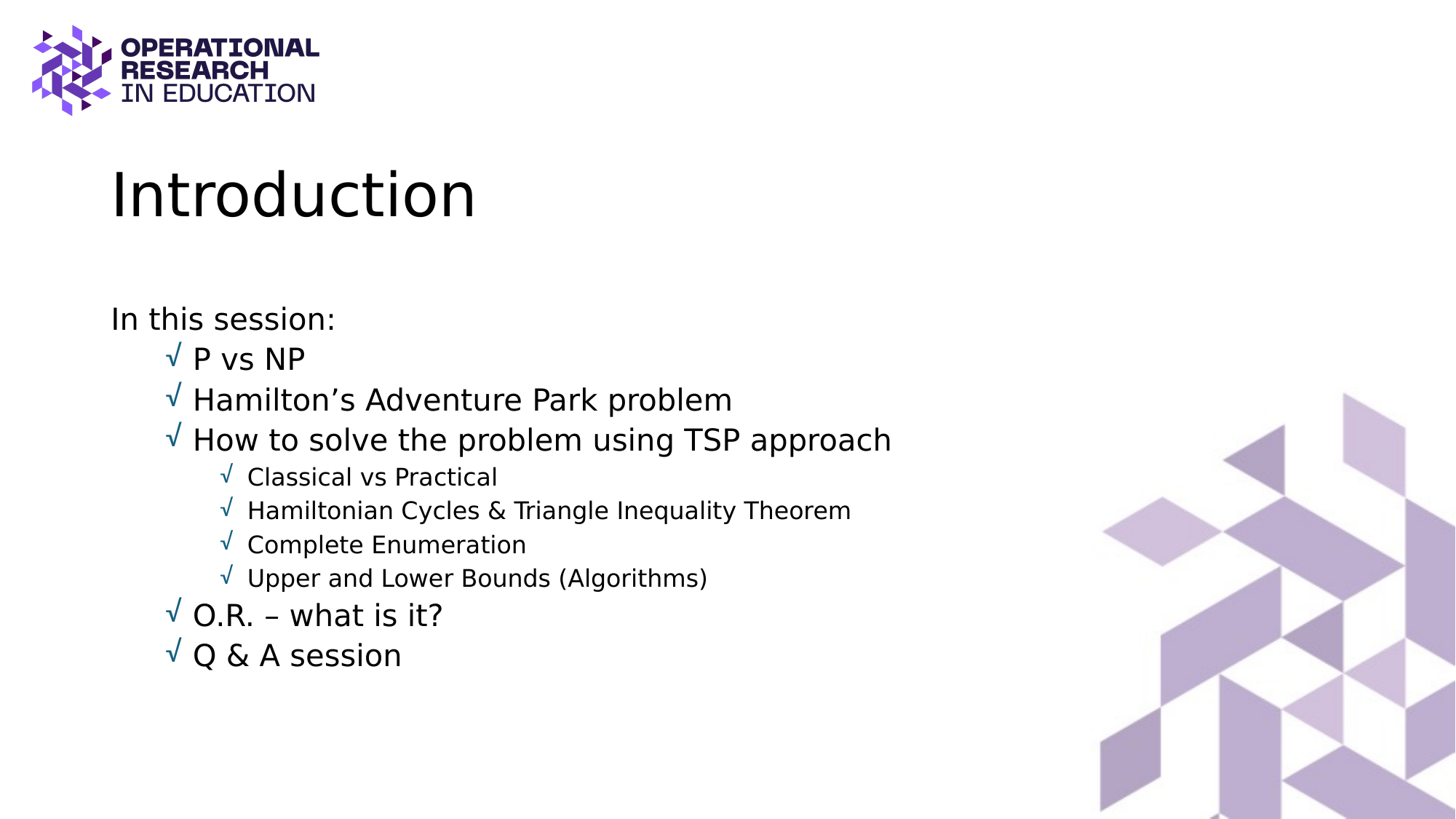

# Introduction
In this session:
P vs NP
Hamilton’s Adventure Park problem
How to solve the problem using TSP approach
Classical vs Practical
Hamiltonian Cycles & Triangle Inequality Theorem
Complete Enumeration
Upper and Lower Bounds (Algorithms)
O.R. – what is it?
Q & A session